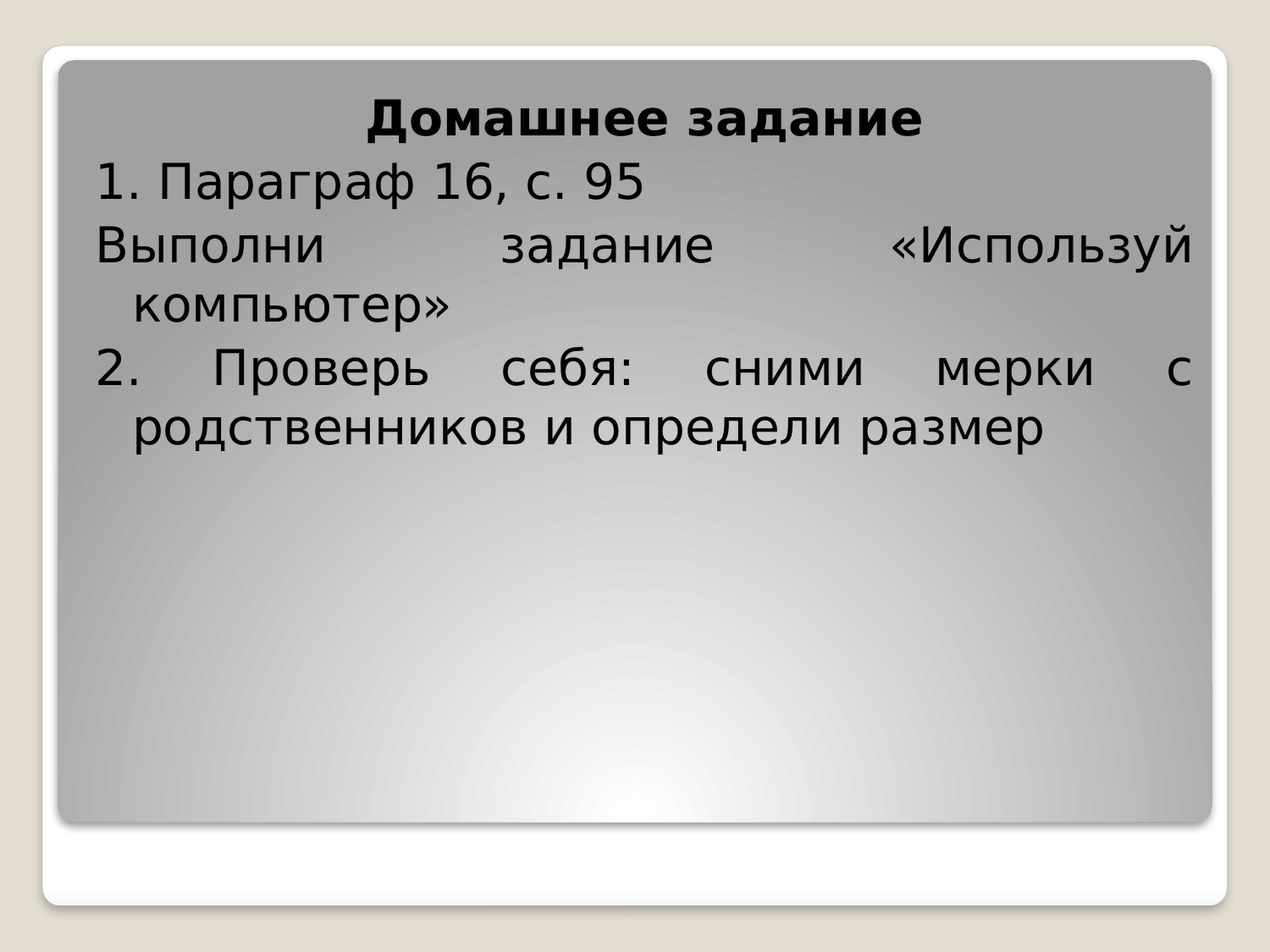

Домашнее задание
1. Параграф 16, с. 95
Выполни задание «Используй компьютер»
2. Проверь себя: сними мерки с родственников и определи размер
#